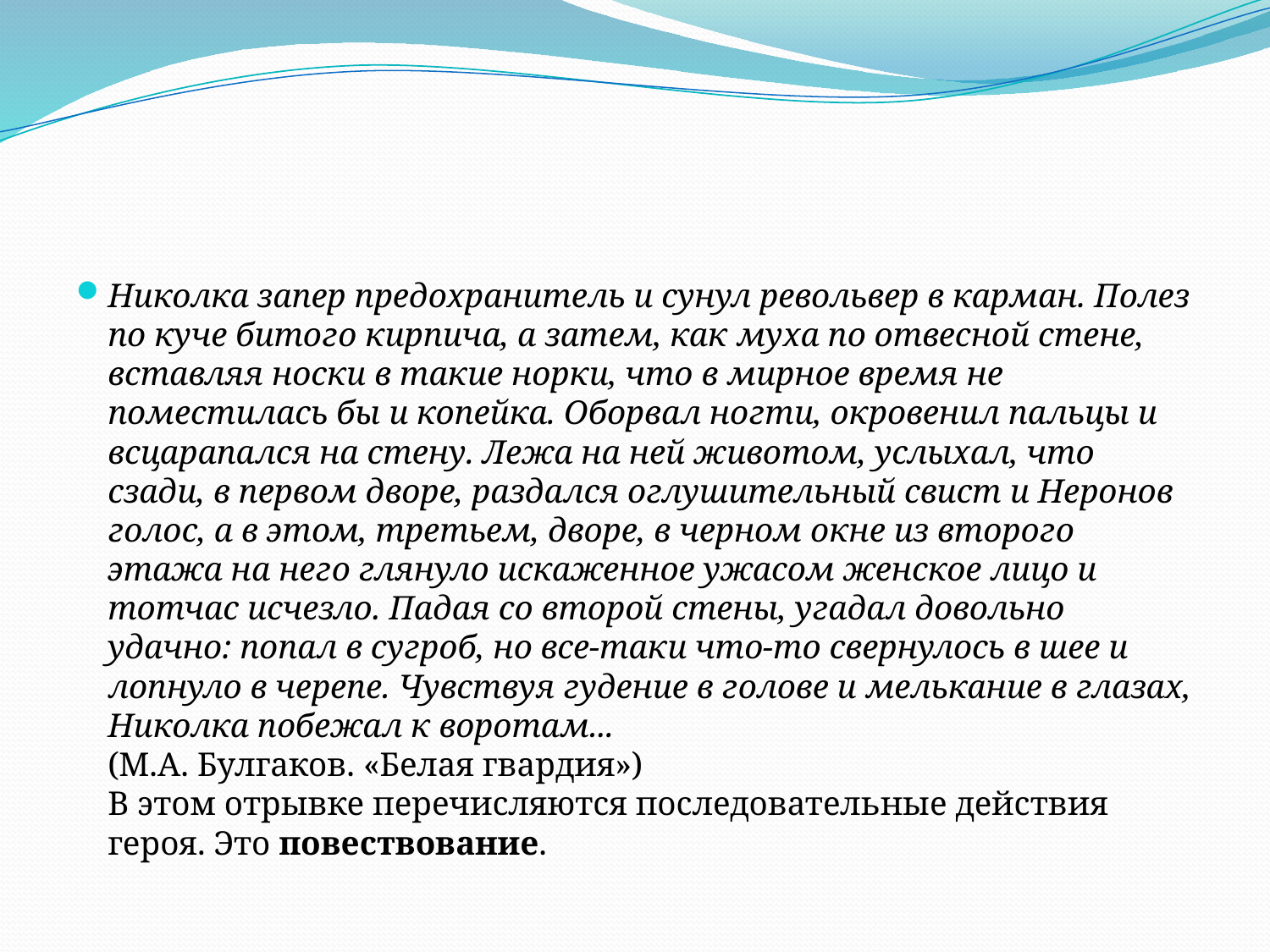

Николка запер предохранитель и сунул револьвер в карман. Полез по куче битого кирпича, а затем, как муха по отвесной стене, вставляя носки в такие норки, что в мирное время не поместилась бы и копейка. Оборвал ногти, окровенил пальцы и всцарапался на стену. Лежа на ней животом, услыхал, что сзади, в первом дворе, раздался оглушительный свист и Неронов голос, а в этом, третьем, дворе, в черном окне из второго этажа на него глянуло искаженное ужасом женское лицо и тотчас исчезло. Падая со второй стены, угадал довольно удачно: попал в сугроб, но все-таки что-то свернулось в шее и лопнуло в черепе. Чувствуя гудение в голове и мелькание в глазах, Николка побежал к воротам...
(М.А. Булгаков. «Белая гвардия»)
В этом отрывке перечисляются последовательные действия героя. Это повествование.